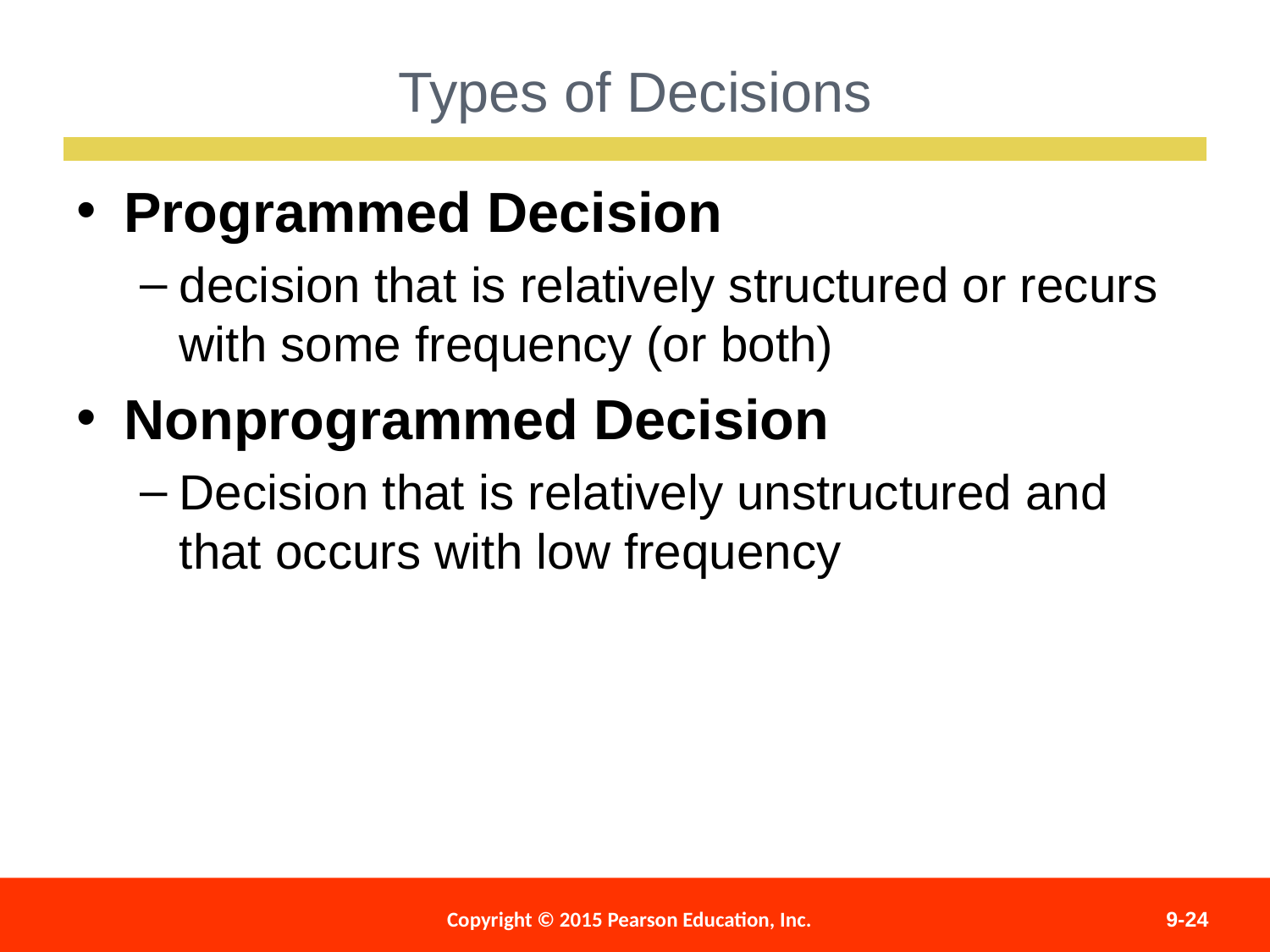

Types of Decisions
Programmed Decision
decision that is relatively structured or recurs with some frequency (or both)
Nonprogrammed Decision
Decision that is relatively unstructured and that occurs with low frequency